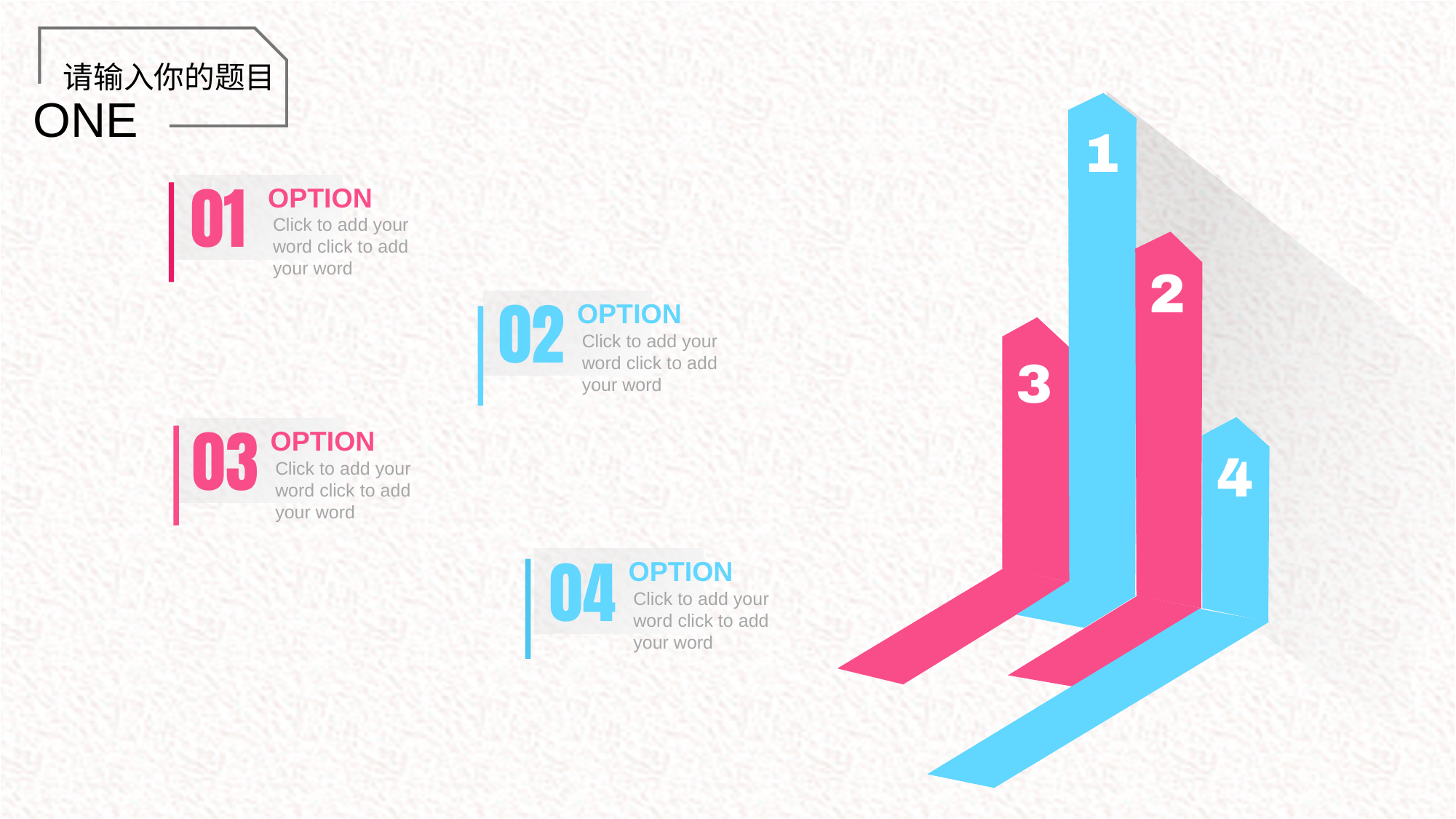

1

2

3

4
01
OPTION

Click to add your word click to add your word

02
OPTION

Click to add your word click to add your word

03
OPTION

Click to add your word click to add your word

04
OPTION

Click to add your word click to add your word